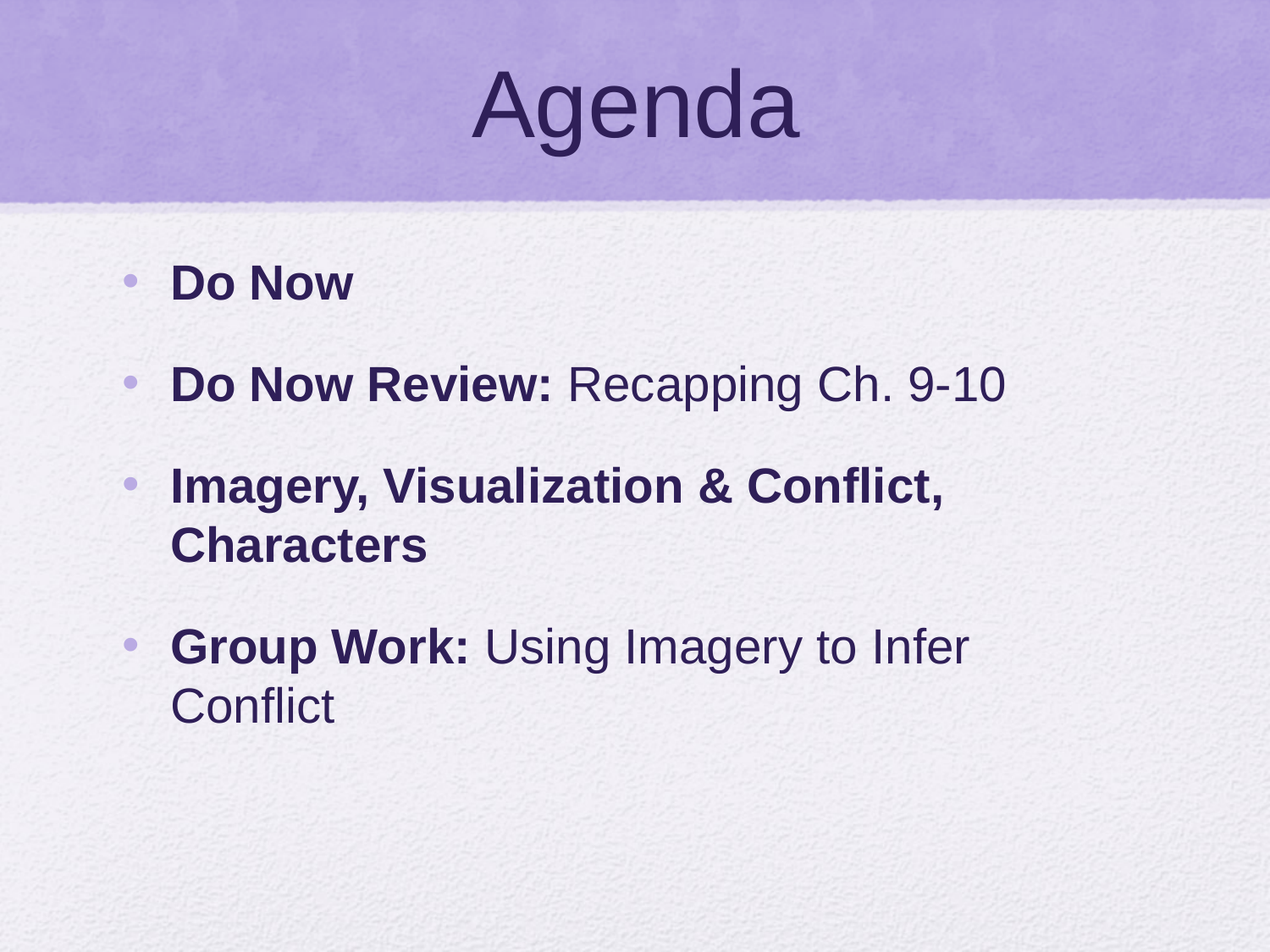

# Agenda
Do Now
Do Now Review: Recapping Ch. 9-10
Imagery, Visualization & Conflict, Characters
Group Work: Using Imagery to Infer Conflict